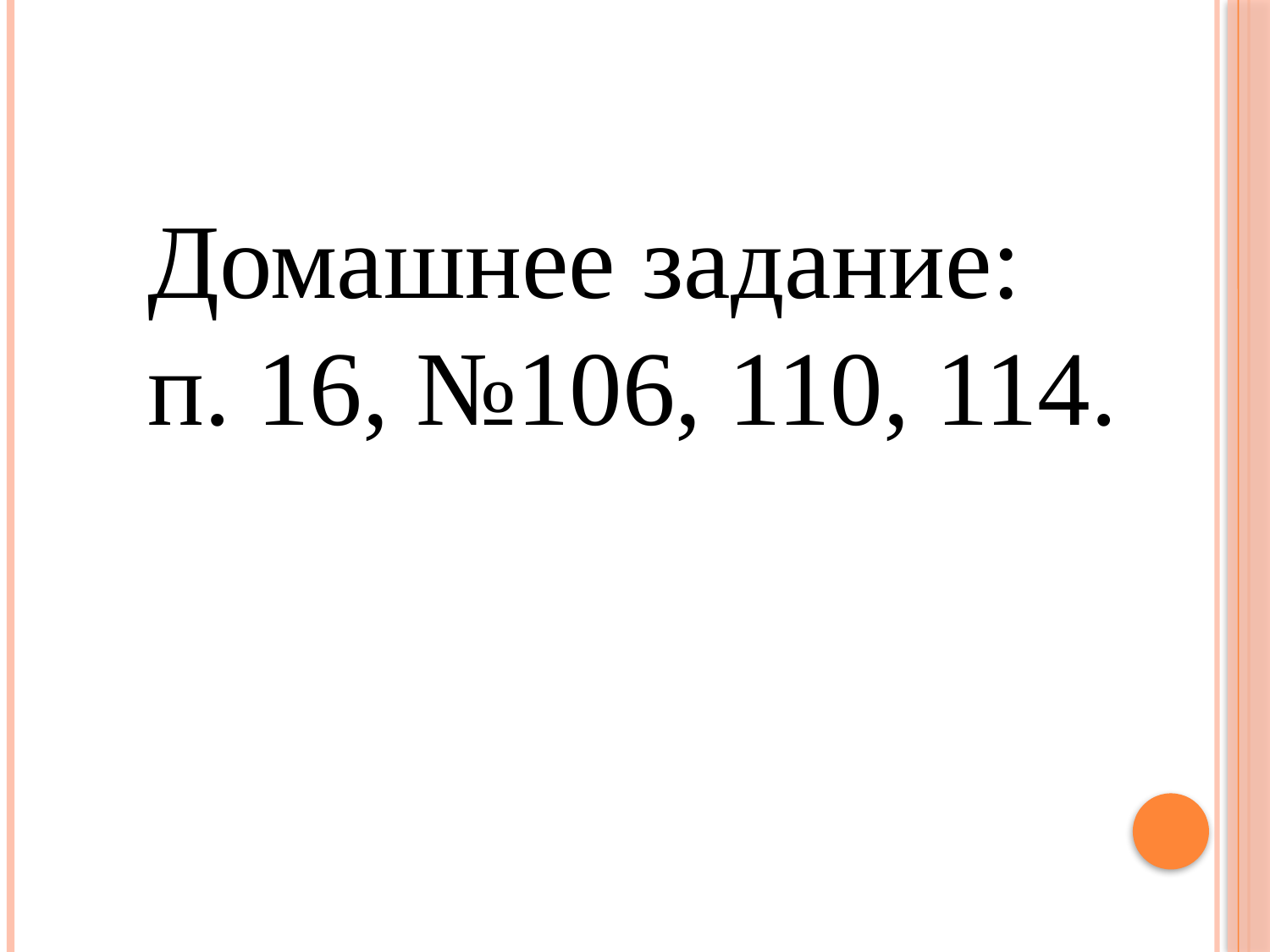

Домашнее задание:
п. 16, №106, 110, 114.